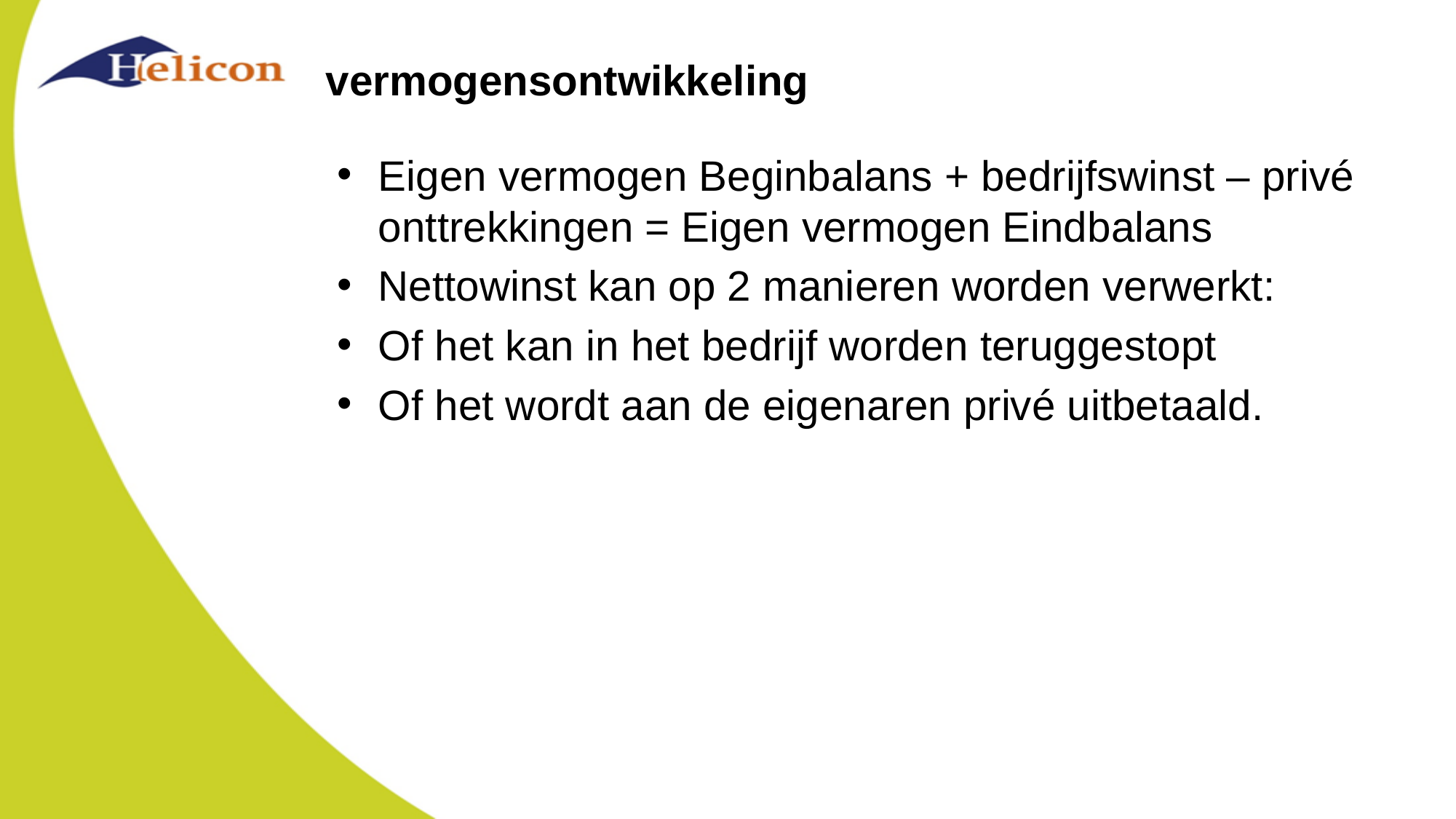

# vermogensontwikkeling
Eigen vermogen Beginbalans + bedrijfswinst – privé onttrekkingen = Eigen vermogen Eindbalans
Nettowinst kan op 2 manieren worden verwerkt:
Of het kan in het bedrijf worden teruggestopt
Of het wordt aan de eigenaren privé uitbetaald.